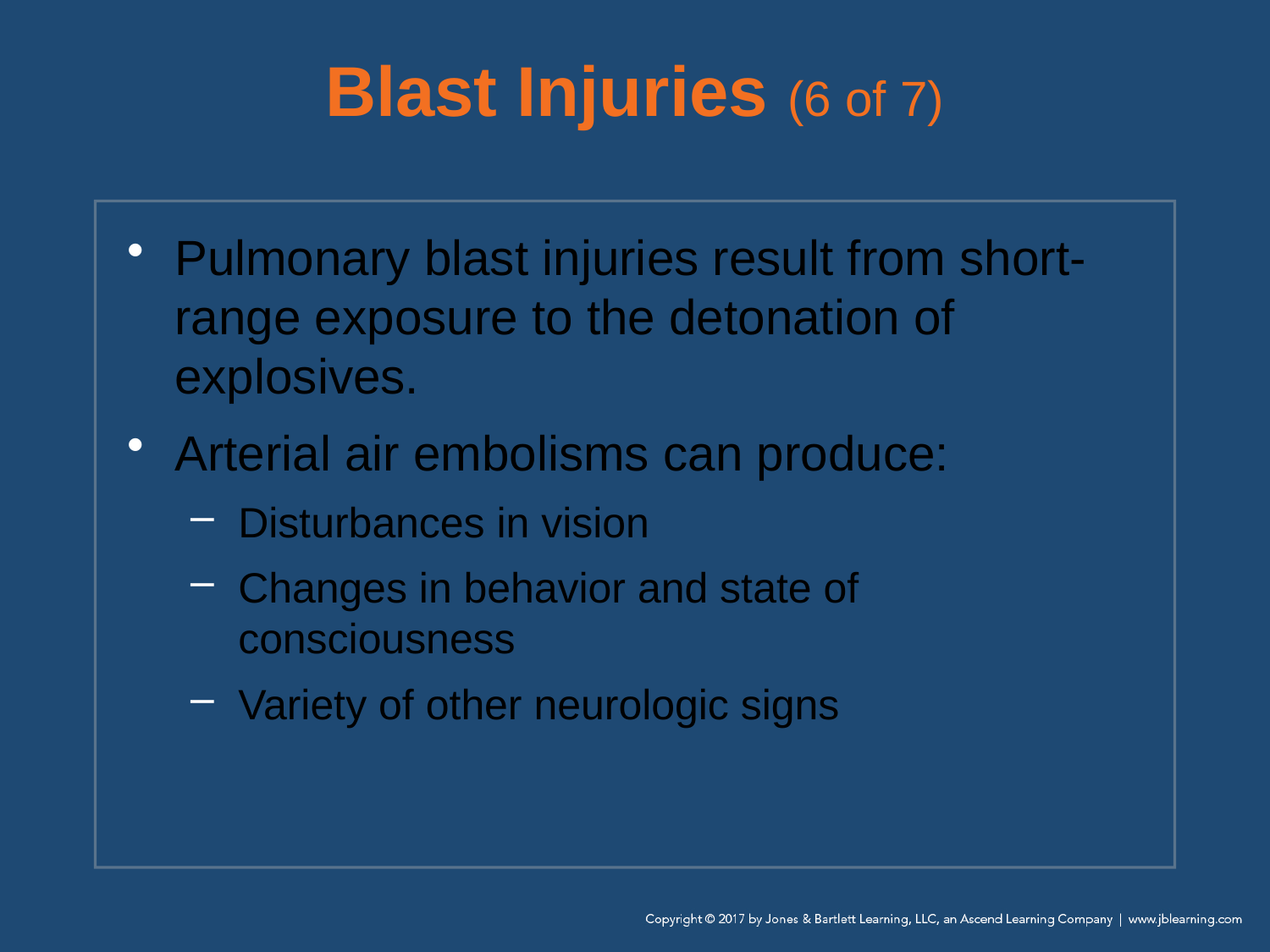

# Blast Injuries (6 of 7)
Pulmonary blast injuries result from short-range exposure to the detonation of explosives.
Arterial air embolisms can produce:
Disturbances in vision
Changes in behavior and state of consciousness
Variety of other neurologic signs